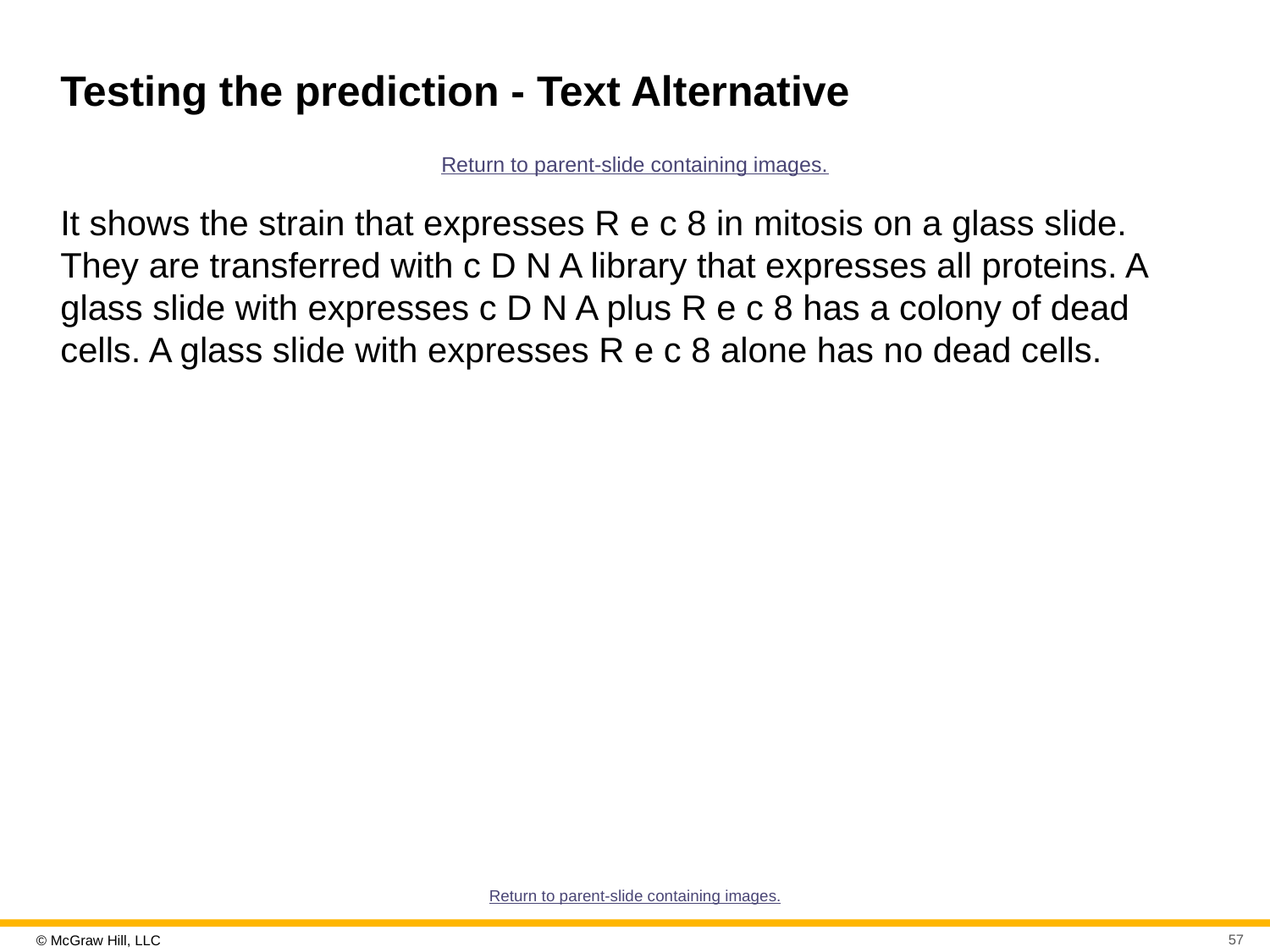

# Testing the prediction - Text Alternative
Return to parent-slide containing images.
It shows the strain that expresses R e c 8 in mitosis on a glass slide. They are transferred with c D N A library that expresses all proteins. A glass slide with expresses c D N A plus R e c 8 has a colony of dead cells. A glass slide with expresses R e c 8 alone has no dead cells.
Return to parent-slide containing images.
57